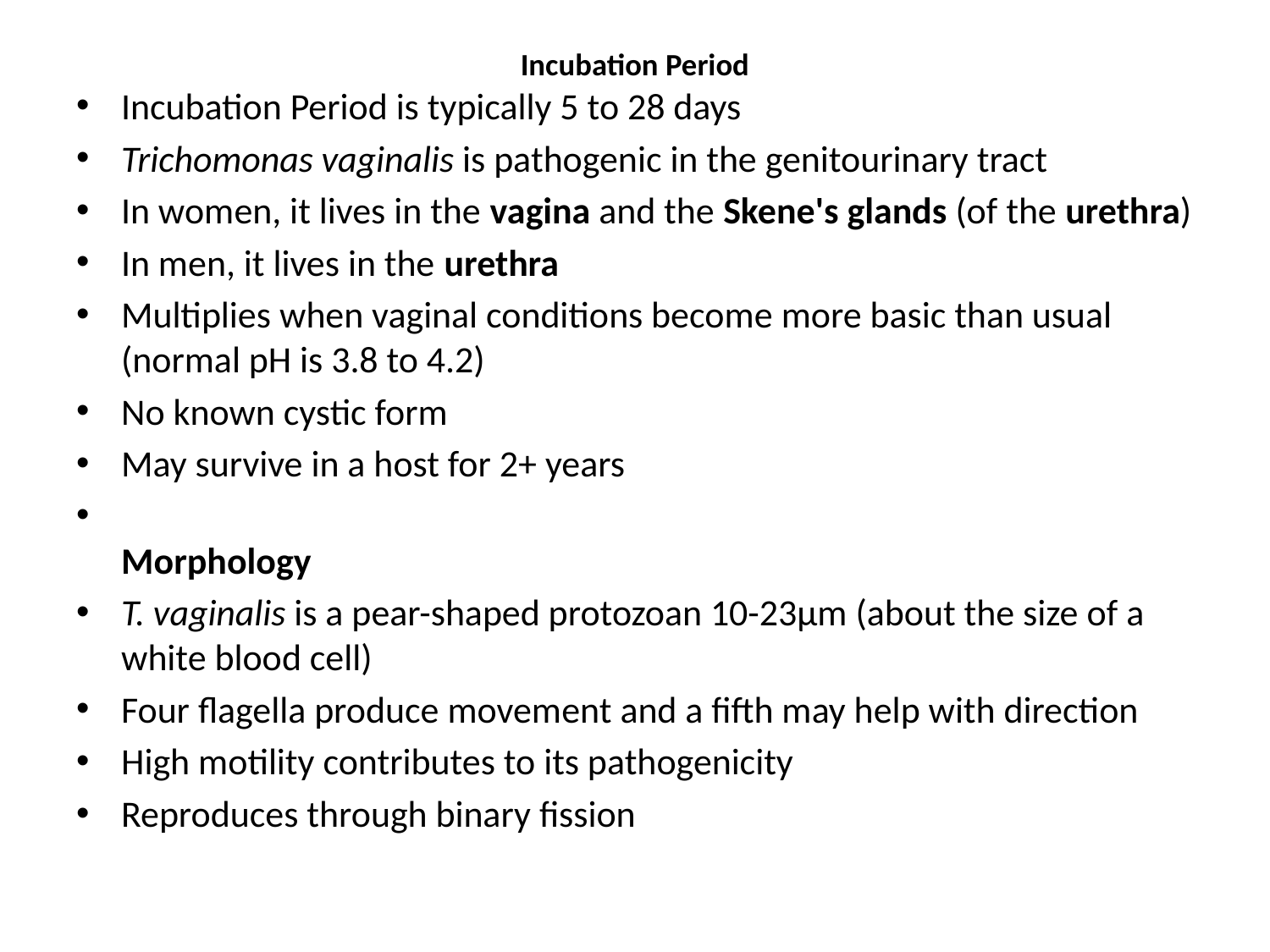

# Incubation Period
Incubation Period is typically 5 to 28 days
Trichomonas vaginalis is pathogenic in the genitourinary tract
In women, it lives in the vagina and the Skene's glands (of the urethra)
In men, it lives in the urethra
Multiplies when vaginal conditions become more basic than usual (normal pH is 3.8 to 4.2)
No known cystic form
May survive in a host for 2+ years
Morphology
T. vaginalis is a pear-shaped protozoan 10-23µm (about the size of a white blood cell)
Four flagella produce movement and a fifth may help with direction
High motility contributes to its pathogenicity
Reproduces through binary fission